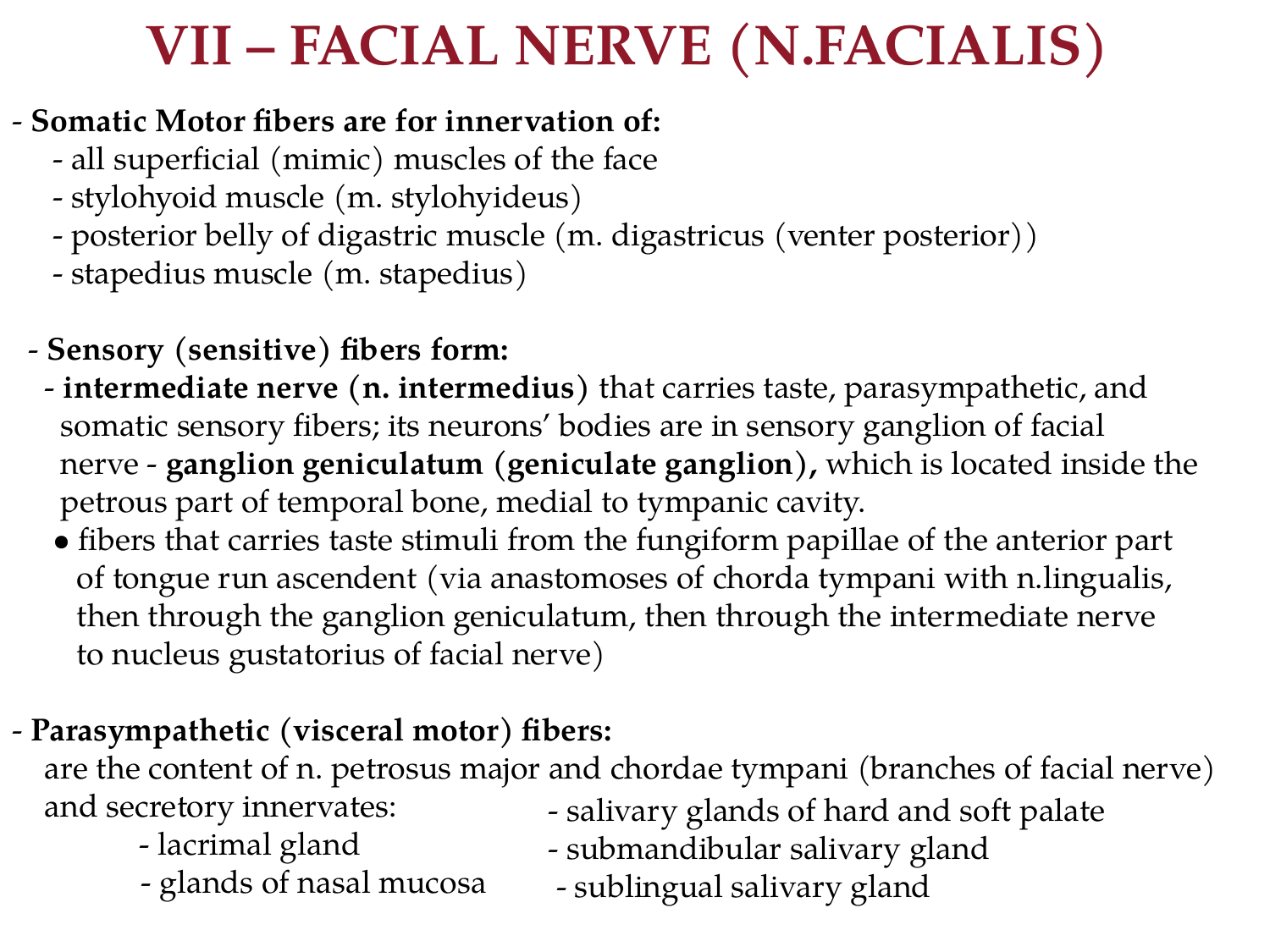

VII – FACIAL NERVE (N.FACIALIS)
- Somatic Motor fibers are for innervation of:
     - all superficial (mimic) muscles of the face
     - stylohyoid muscle (m. stylohyideus)
     - posterior belly of digastric muscle (m. digastricus (venter posterior))
     - stapedius muscle (m. stapedius)
  - Sensory (sensitive) fibers form:
    - intermediate nerve (n. intermedius) that carries taste, parasympathetic, and
      somatic sensory fibers; its neurons’ bodies are in sensory ganglion of facial
      nerve - ganglion geniculatum (geniculate ganglion), which is located inside the
      petrous part of temporal bone, medial to tympanic cavity.
     • fibers that carries taste stimuli from the fungiform papillae of the anterior part
        of tongue run ascendent (via anastomoses of chorda tympani with n.lingualis,
        then through the ganglion geniculatum, then through the intermediate nerve
        to nucleus gustatorius of facial nerve)

- Parasympathetic (visceral motor) fibers:
    are the content of n. petrosus major and chordae tympani (branches of facial nerve)
    and secretory innervates:
	- lacrimal gland
                - glands of nasal mucosa
- salivary glands of hard and soft palate
- submandibular salivary gland
 - sublingual salivary gland